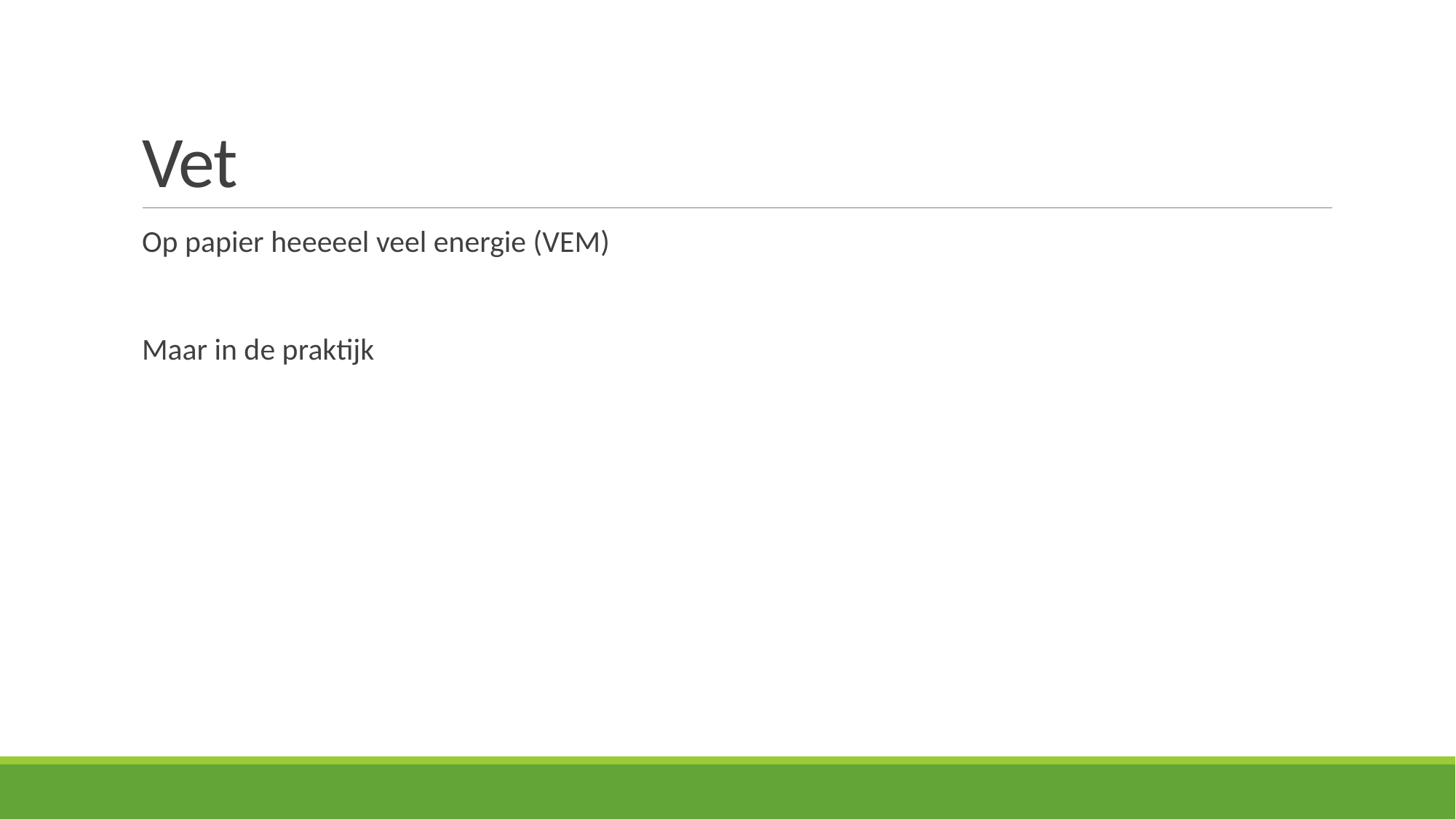

# Vet
Op papier heeeeel veel energie (VEM)

Maar in de praktijk